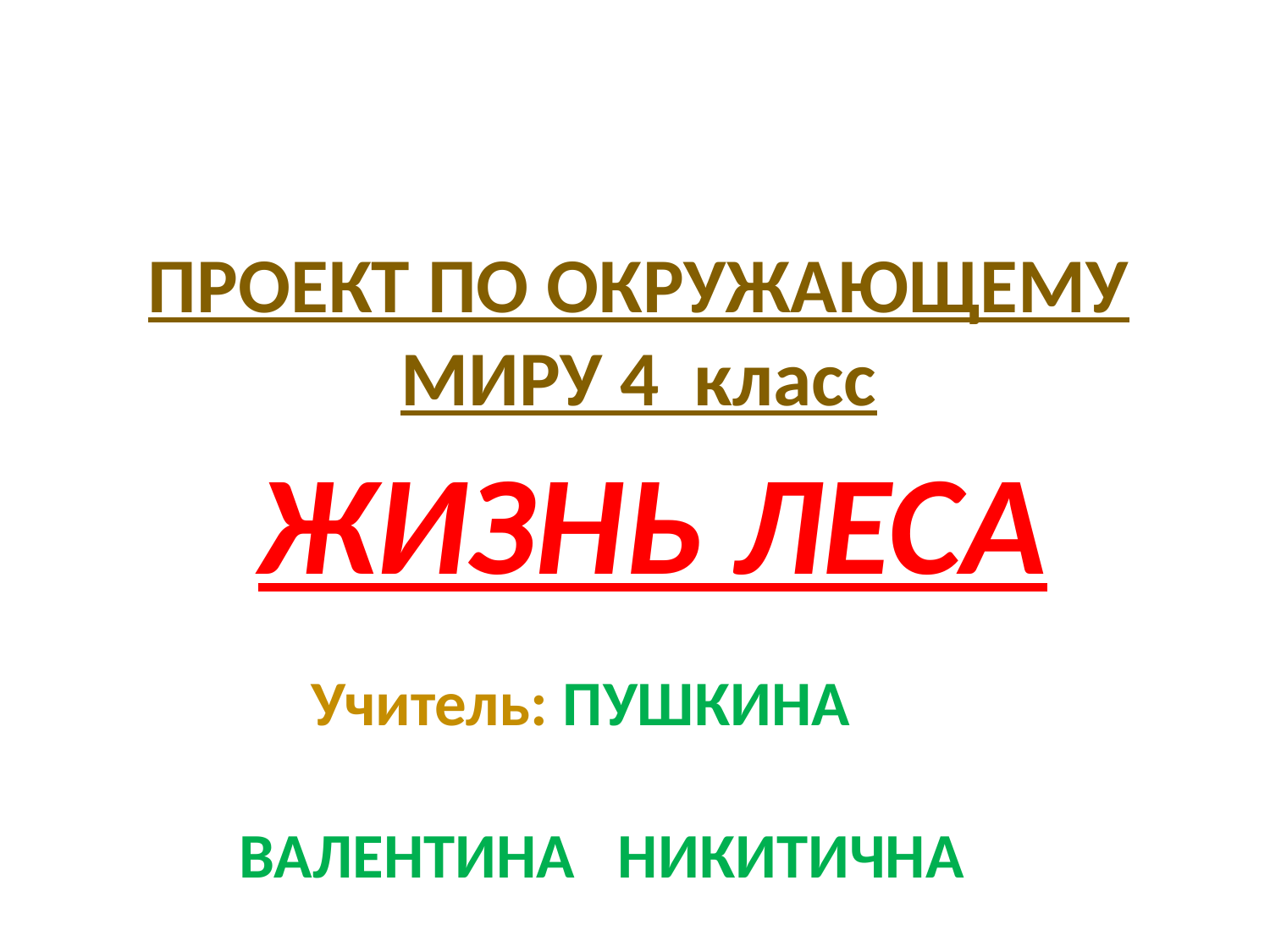

# ПРОЕКТ ПО ОКРУЖАЮЩЕМУ МИРУ 4  класс
ЖИЗНЬ ЛЕСА
Учитель: ПУШКИНА

 ВАЛЕНТИНА   НИКИТИЧНА